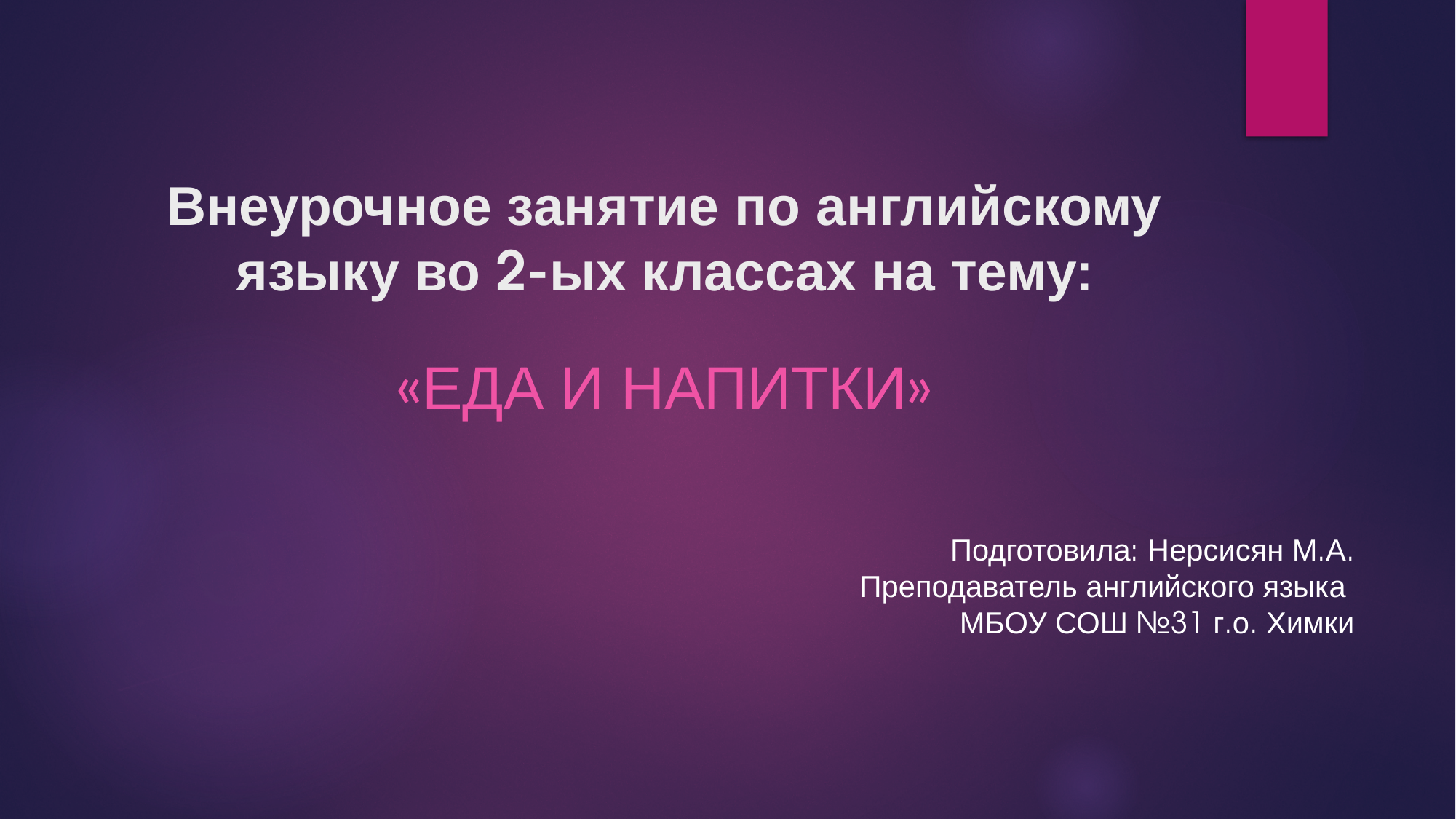

# Внеурочное занятие по английскому языку во 2-ых классах на тему:
«Еда и напитки»
Подготовила: Нерсисян М.А.
Преподаватель английского языка
МБОУ СОШ №31 г.о. Химки